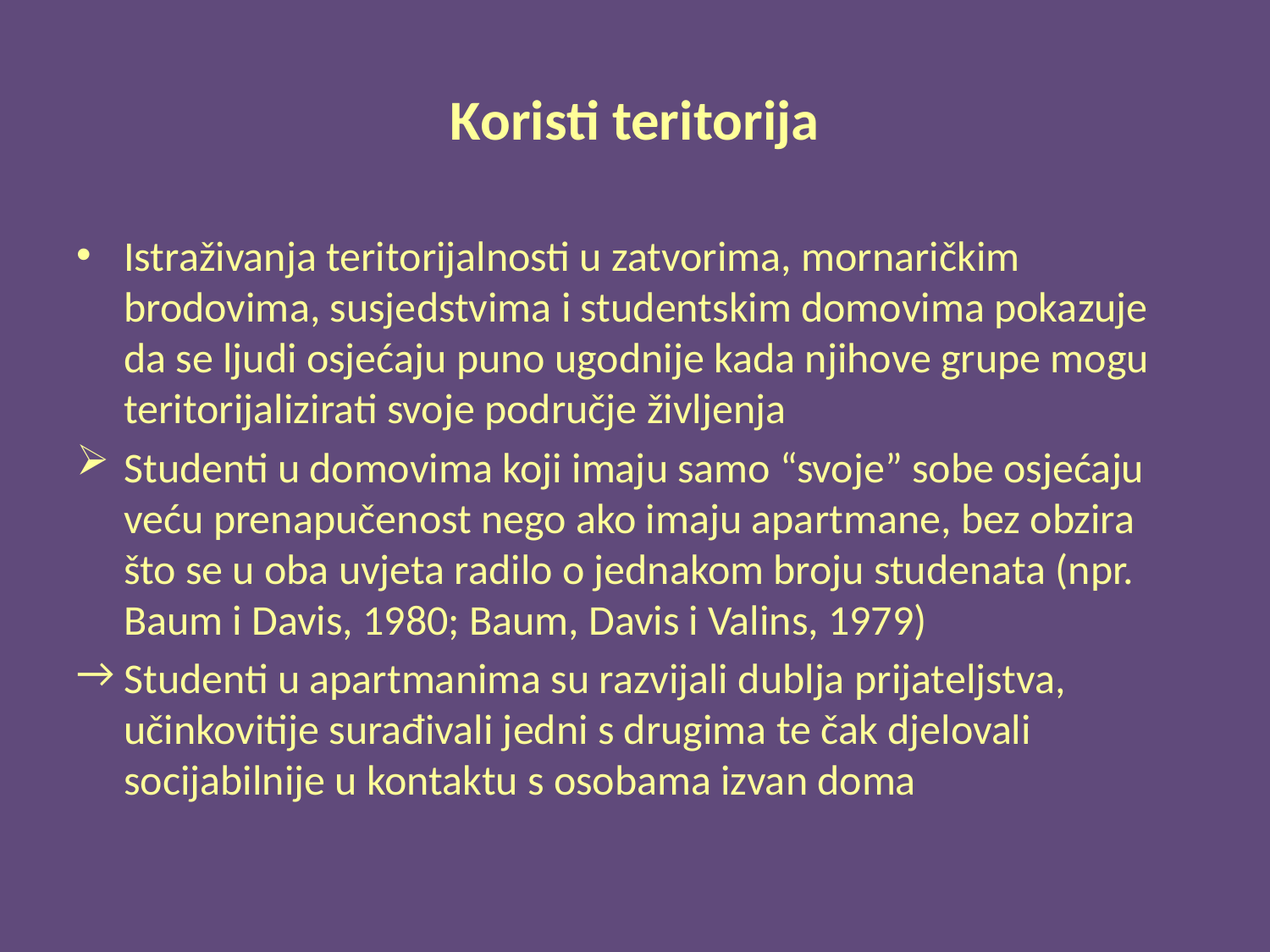

# Koristi teritorija
Istraživanja teritorijalnosti u zatvorima, mornaričkim brodovima, susjedstvima i studentskim domovima pokazuje da se ljudi osjećaju puno ugodnije kada njihove grupe mogu teritorijalizirati svoje područje življenja
Studenti u domovima koji imaju samo “svoje” sobe osjećaju veću prenapučenost nego ako imaju apartmane, bez obzira što se u oba uvjeta radilo o jednakom broju studenata (npr. Baum i Davis, 1980; Baum, Davis i Valins, 1979)
Studenti u apartmanima su razvijali dublja prijateljstva, učinkovitije surađivali jedni s drugima te čak djelovali socijabilnije u kontaktu s osobama izvan doma